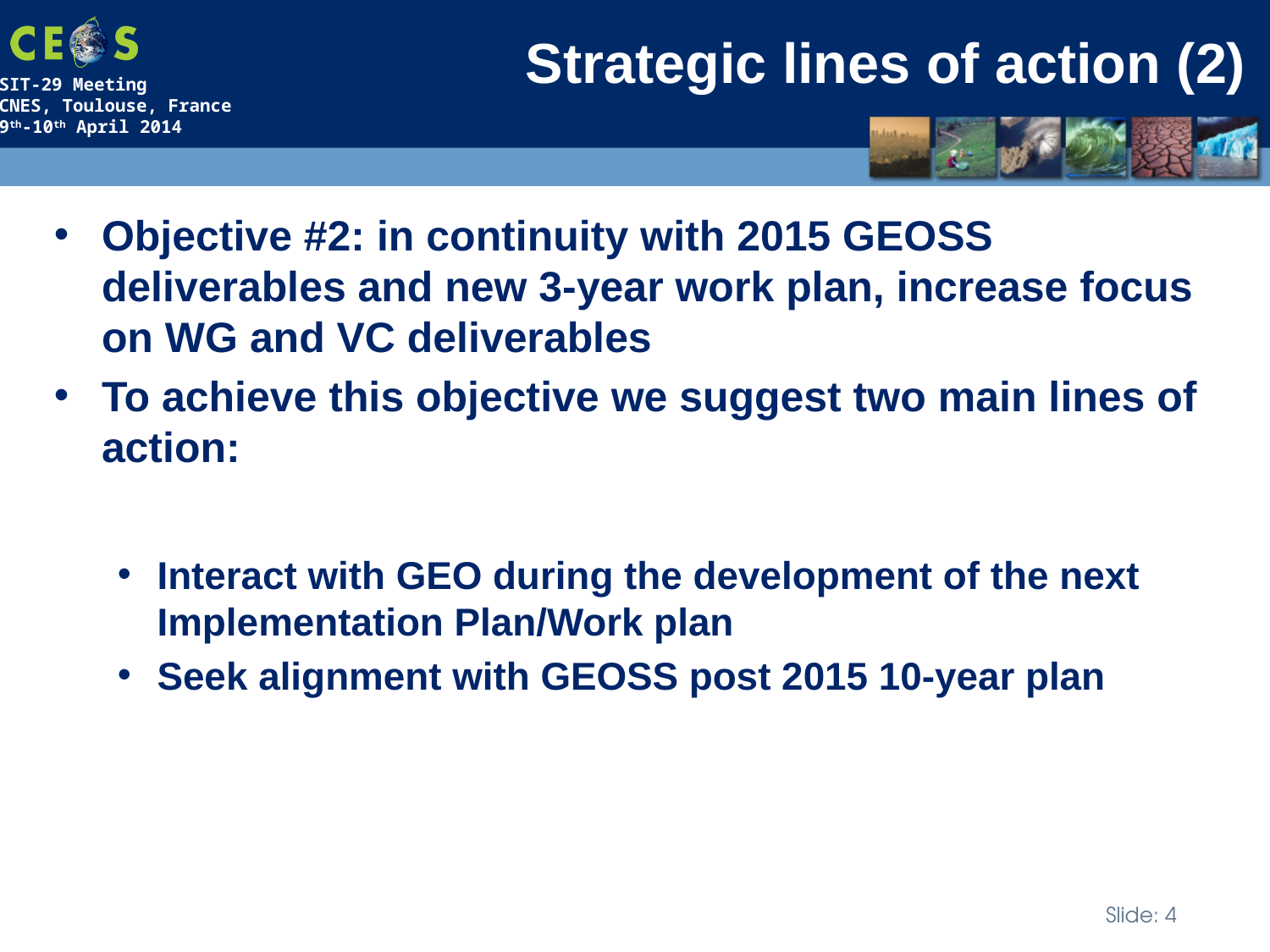

# Strategic lines of action (2)
Objective #2: in continuity with 2015 GEOSS deliverables and new 3-year work plan, increase focus on WG and VC deliverables
To achieve this objective we suggest two main lines of action:

Interact with GEO during the development of the next  Implementation Plan/Work plan
Seek alignment with GEOSS post 2015 10-year plan